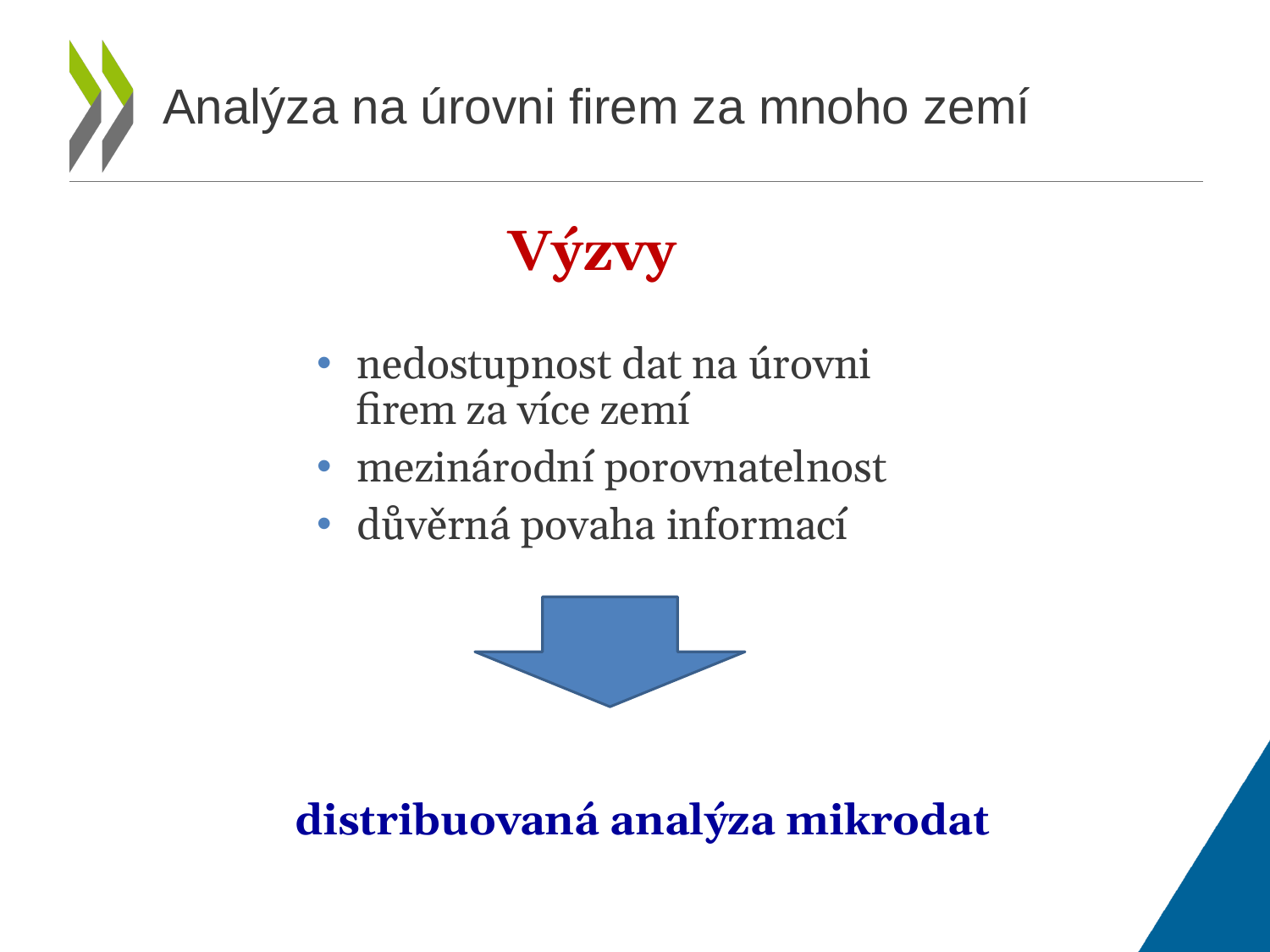

# Analýza na úrovni firem za mnoho zemí
Výzvy
nedostupnost dat na úrovni firem za více zemí
mezinárodní porovnatelnost
důvěrná povaha informací

distribuovaná analýza mikrodat